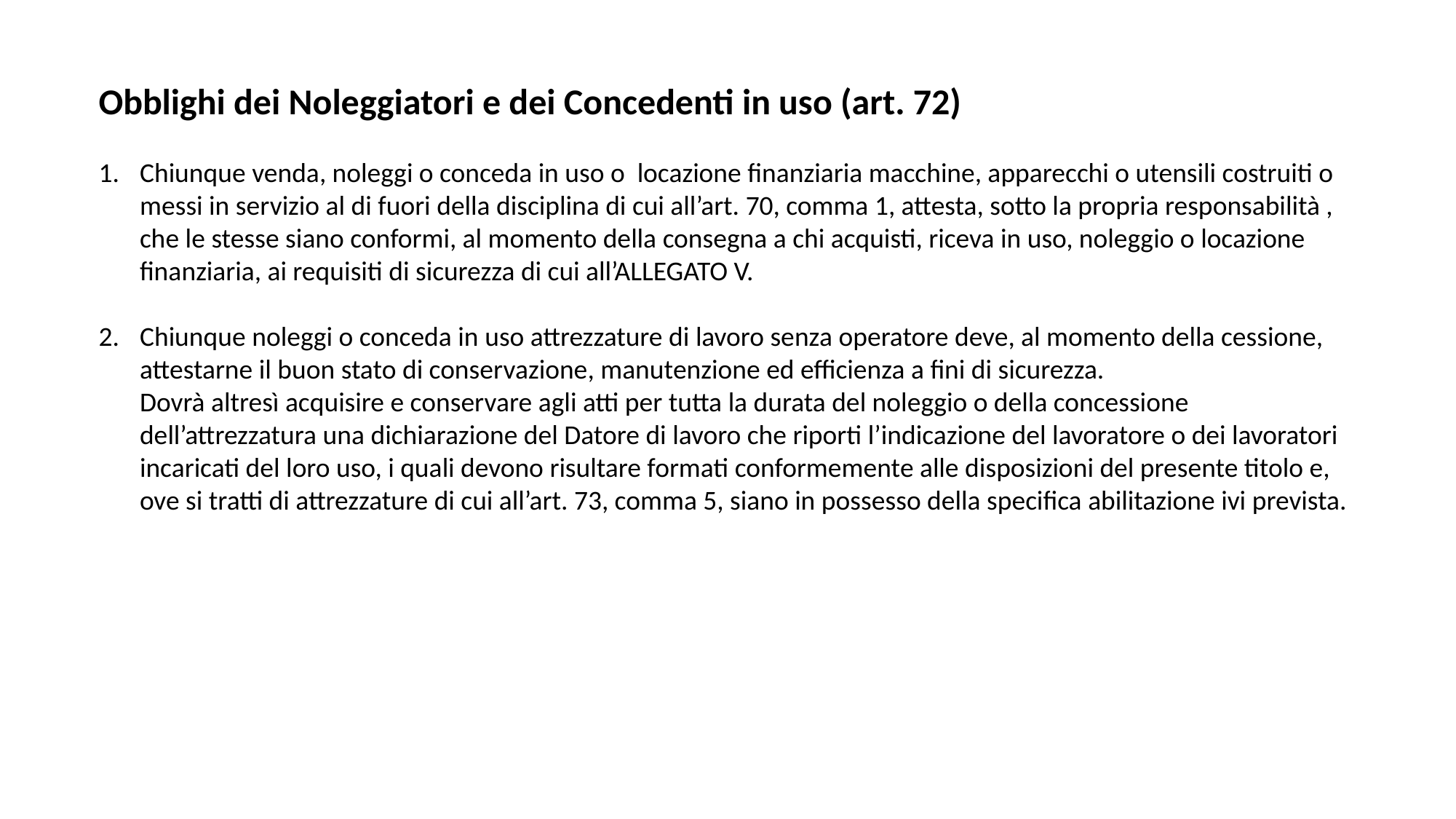

Obblighi dei Noleggiatori e dei Concedenti in uso (art. 72)

Chiunque venda, noleggi o conceda in uso o  locazione finanziaria macchine, apparecchi o utensili costruiti o messi in servizio al di fuori della disciplina di cui all’art. 70, comma 1, attesta, sotto la propria responsabilità , che le stesse siano conformi, al momento della consegna a chi acquisti, riceva in uso, noleggio o locazione finanziaria, ai requisiti di sicurezza di cui all’ALLEGATO V.

Chiunque noleggi o conceda in uso attrezzature di lavoro senza operatore deve, al momento della cessione, attestarne il buon stato di conservazione, manutenzione ed efficienza a fini di sicurezza.                                      Dovrà altresì acquisire e conservare agli atti per tutta la durata del noleggio o della concessione dell’attrezzatura una dichiarazione del Datore di lavoro che riporti l’indicazione del lavoratore o dei lavoratori incaricati del loro uso, i quali devono risultare formati conformemente alle disposizioni del presente titolo e, ove si tratti di attrezzature di cui all’art. 73, comma 5, siano in possesso della specifica abilitazione ivi prevista.